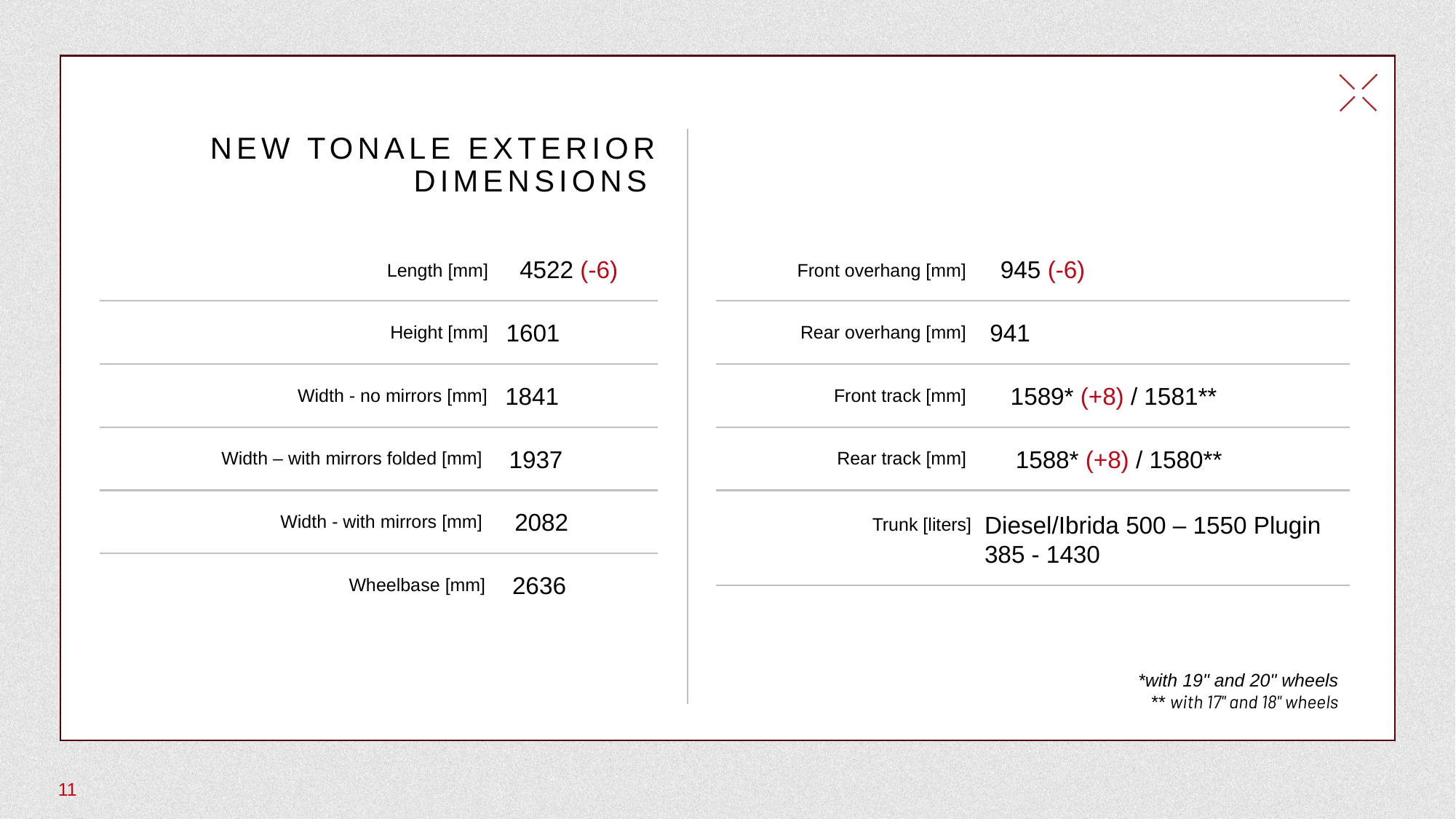

# NEW TONALE Exterior dimensions
4522 (-6)
945 (-6)
Length [mm]
Front overhang [mm]
1601
941
Height [mm]
Rear overhang [mm]
1841
1589* (+8) / 1581**
Width - no mirrors [mm]
Front track [mm]
1937
1588* (+8) / 1580**
Width – with mirrors folded [mm]
Rear track [mm]
2082
Diesel/Ibrida 500 – 1550 Plugin 385 - 1430
Width - with mirrors [mm]
Trunk [liters]
2636
Wheelbase [mm]
*with 19" and 20" wheels
** with 17" and 18" wheels